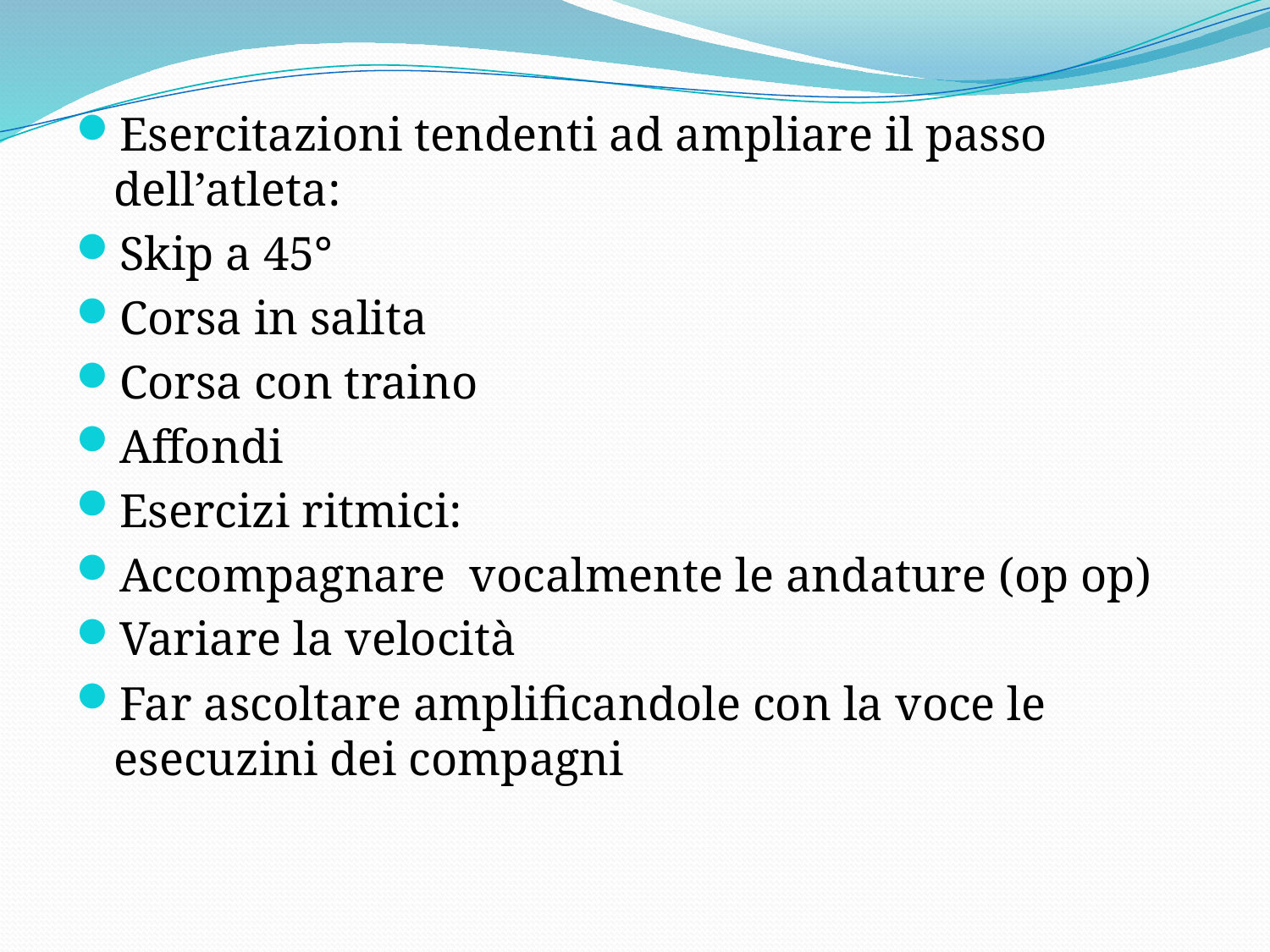

#
Esercitazioni tendenti ad ampliare il passo dell’atleta:
Skip a 45°
Corsa in salita
Corsa con traino
Affondi
Esercizi ritmici:
Accompagnare  vocalmente le andature (op op)
Variare la velocità
Far ascoltare amplificandole con la voce le esecuzini dei compagni